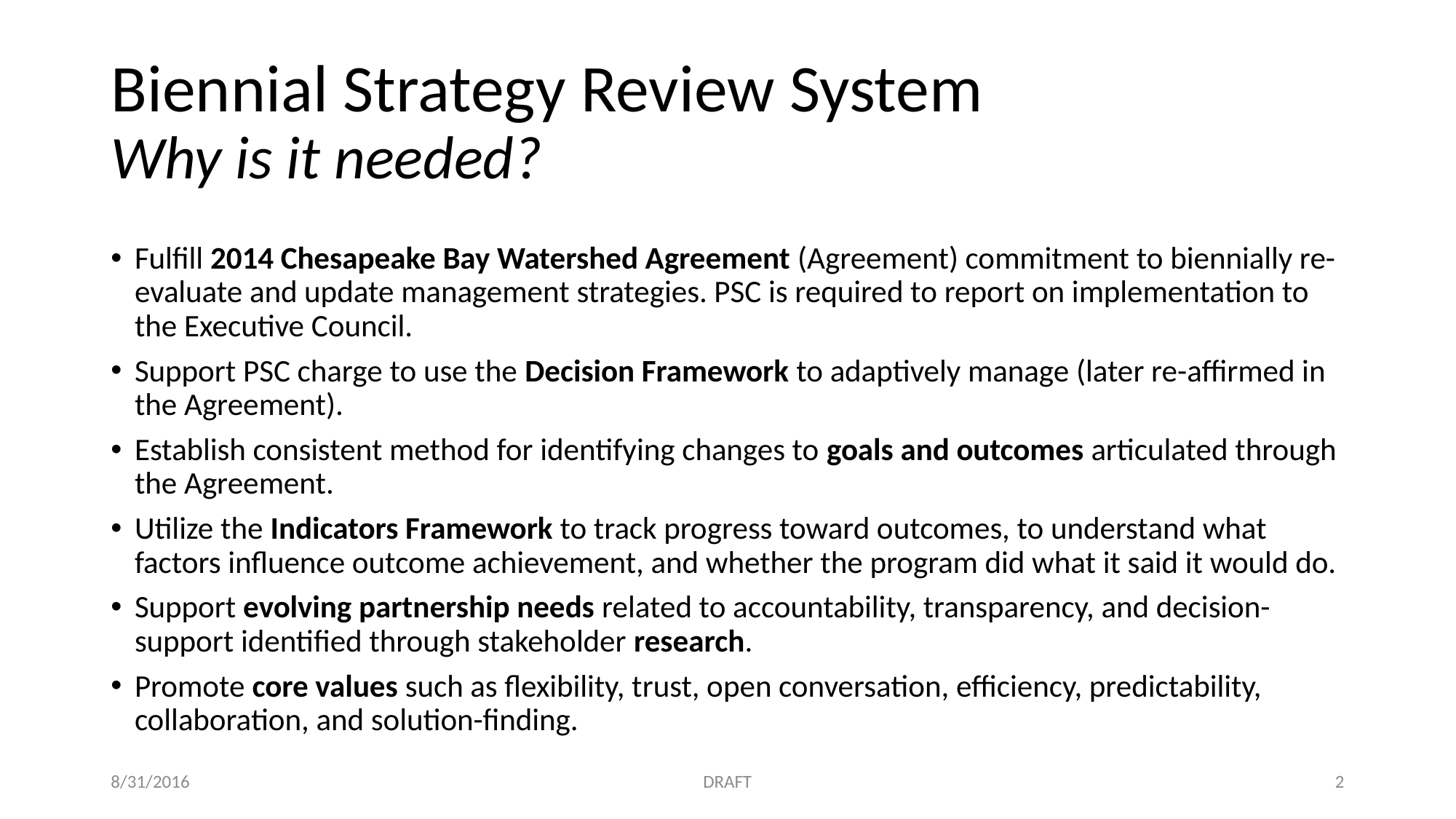

# Biennial Strategy Review System Why is it needed?
Fulfill 2014 Chesapeake Bay Watershed Agreement (Agreement) commitment to biennially re-evaluate and update management strategies. PSC is required to report on implementation to the Executive Council.
Support PSC charge to use the Decision Framework to adaptively manage (later re-affirmed in the Agreement).
Establish consistent method for identifying changes to goals and outcomes articulated through the Agreement.
Utilize the Indicators Framework to track progress toward outcomes, to understand what factors influence outcome achievement, and whether the program did what it said it would do.
Support evolving partnership needs related to accountability, transparency, and decision-support identified through stakeholder research.
Promote core values such as flexibility, trust, open conversation, efficiency, predictability, collaboration, and solution-finding.

8/31/2016
DRAFT
2